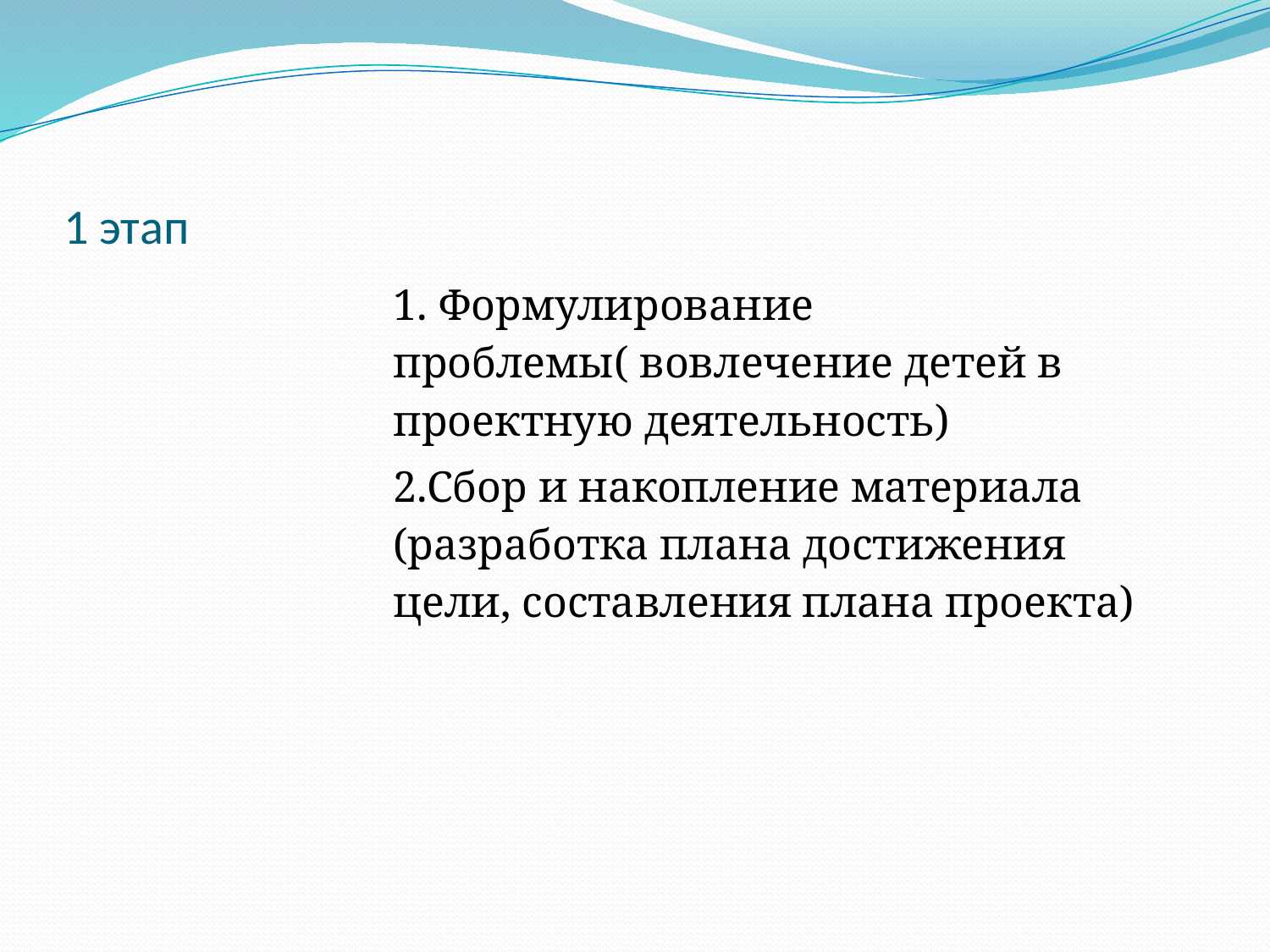

# 1 этап
1. Формулирование проблемы( вовлечение детей в проектную деятельность)
2.Сбор и накопление материала (разработка плана достижения цели, составления плана проекта)